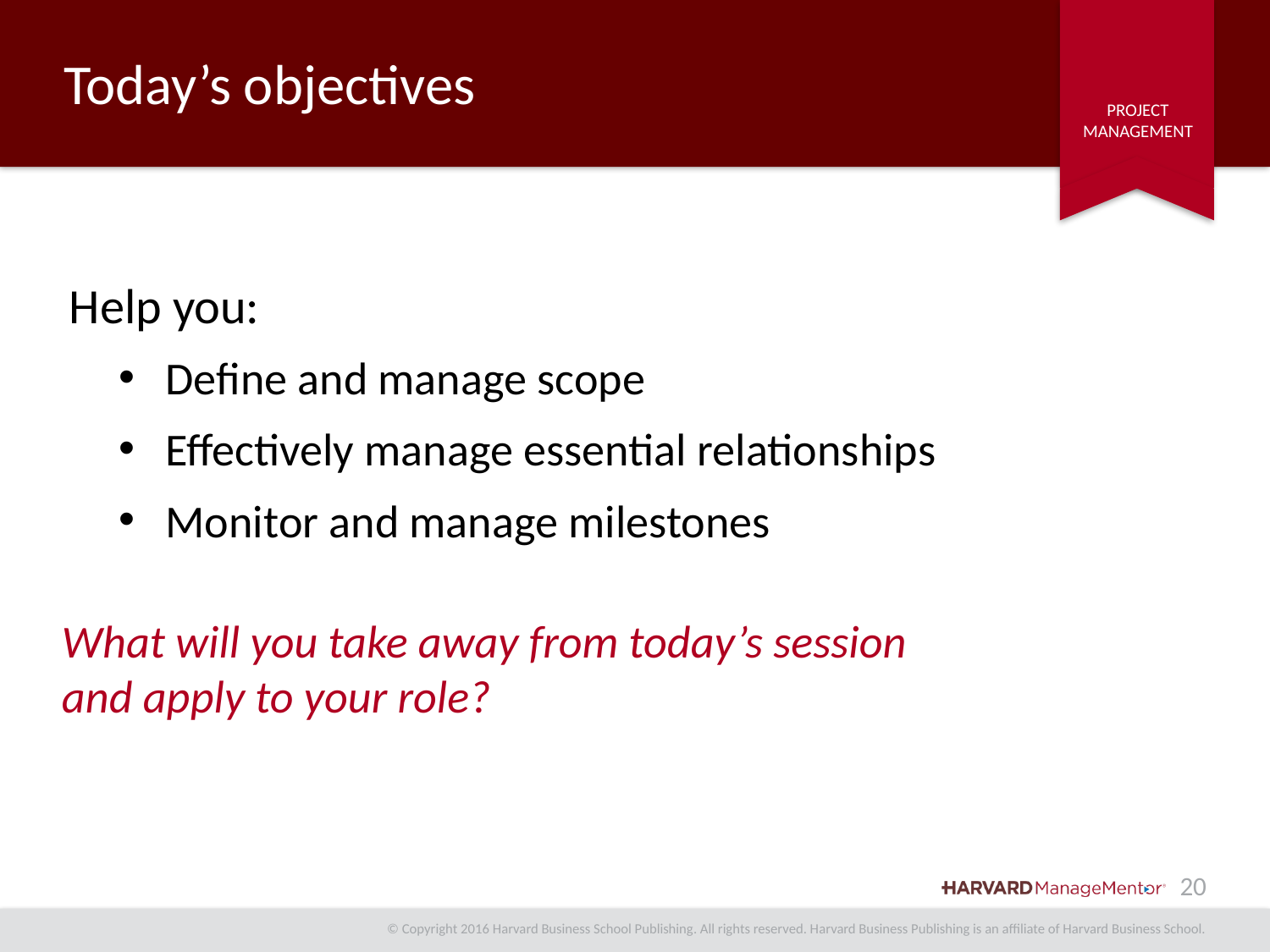

# Today’s objectives
Help you:
Define and manage scope
Effectively manage essential relationships
Monitor and manage milestones

What will you take away from today’s session
and apply to your role?